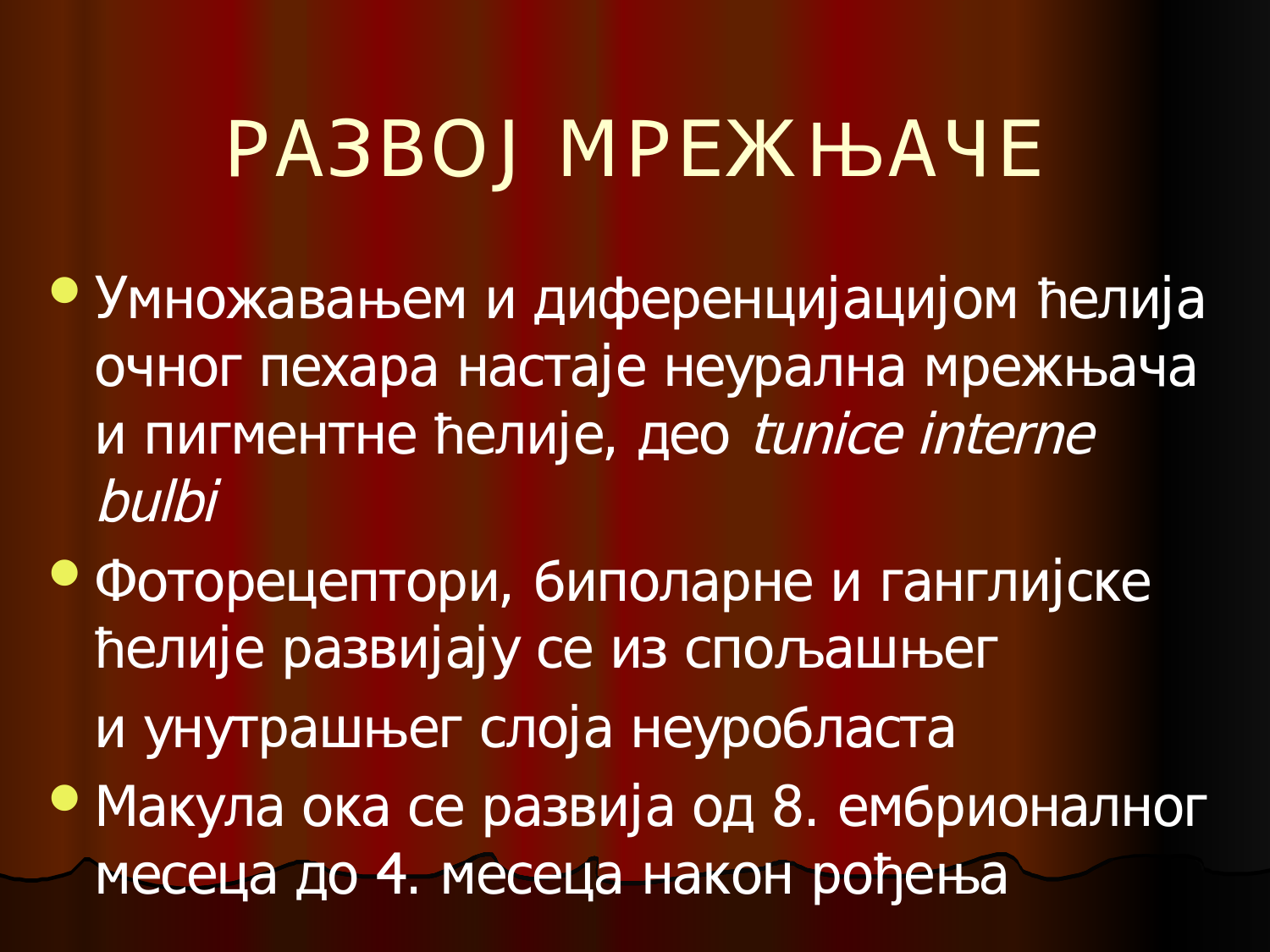

# РАЗВОЈ МРЕЖЊАЧЕ
Умножавањем и диференцијацијом ћелија очног пехара настаје неурална мрежњача и пигментне ћелије, део tunicе internе bulbi
Фоторецептори, биполарне и ганглијске ћелије развијају се из спољашњег
	и унутрашњег слоја неуробласта
Макула ока се развија од 8. ембрионалног месеца до 4. месеца након рођења